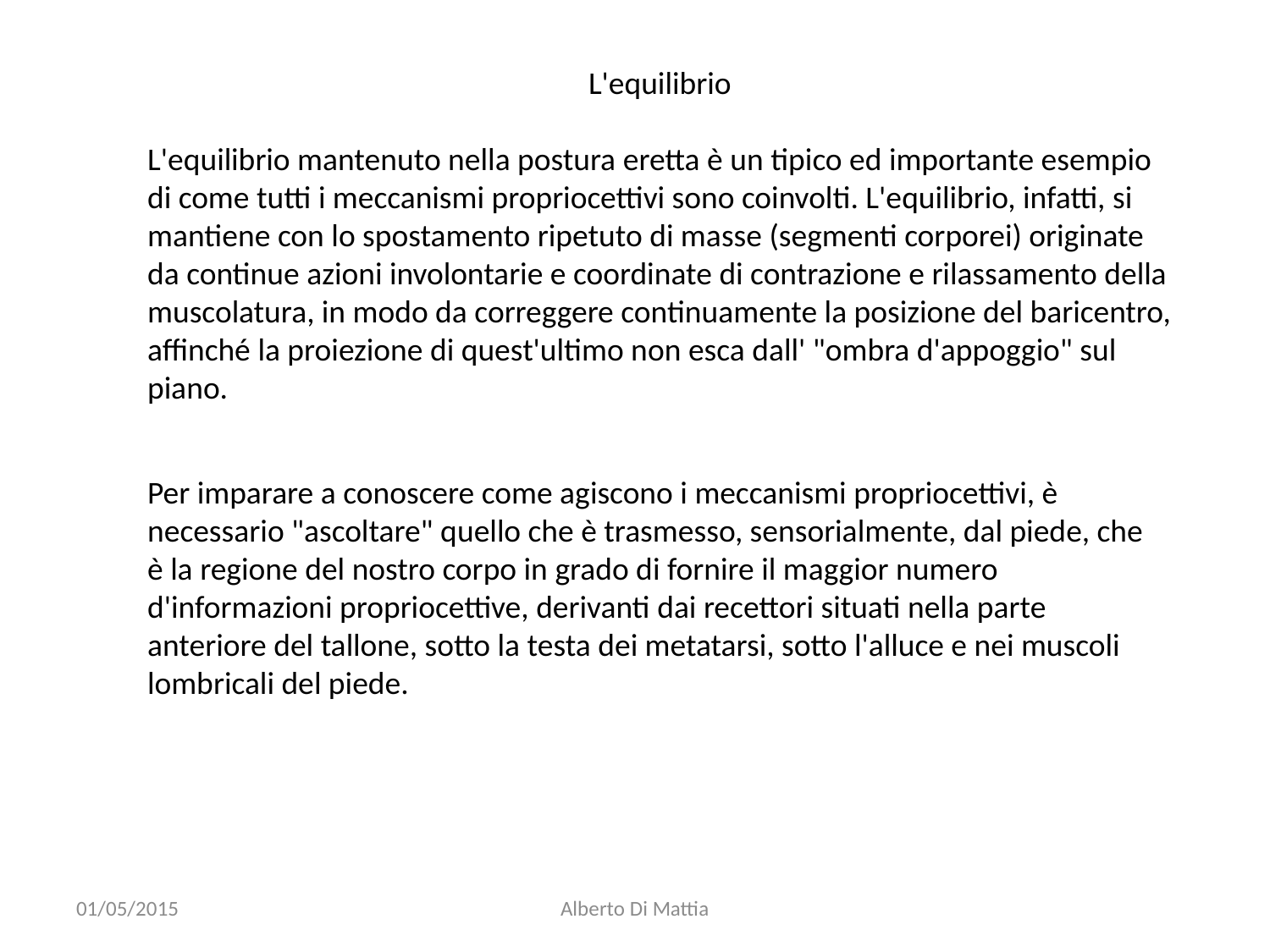

L'equilibrio

L'equilibrio mantenuto nella postura eretta è un tipico ed importante esempio di come tutti i meccanismi propriocettivi sono coinvolti. L'equilibrio, infatti, si mantiene con lo spostamento ripetuto di masse (segmenti corporei) originate da continue azioni involontarie e coordinate di contrazione e rilassamento della muscolatura, in modo da correggere continuamente la posizione del baricentro, affinché la proiezione di quest'ultimo non esca dall' "ombra d'appoggio" sul piano.
Per imparare a conoscere come agiscono i meccanismi propriocettivi, è necessario "ascoltare" quello che è trasmesso, sensorialmente, dal piede, che è la regione del nostro corpo in grado di fornire il maggior numero d'informazioni propriocettive, derivanti dai recettori situati nella parte anteriore del tallone, sotto la testa dei metatarsi, sotto l'alluce e nei muscoli lombricali del piede.
01/05/2015
Alberto Di Mattia